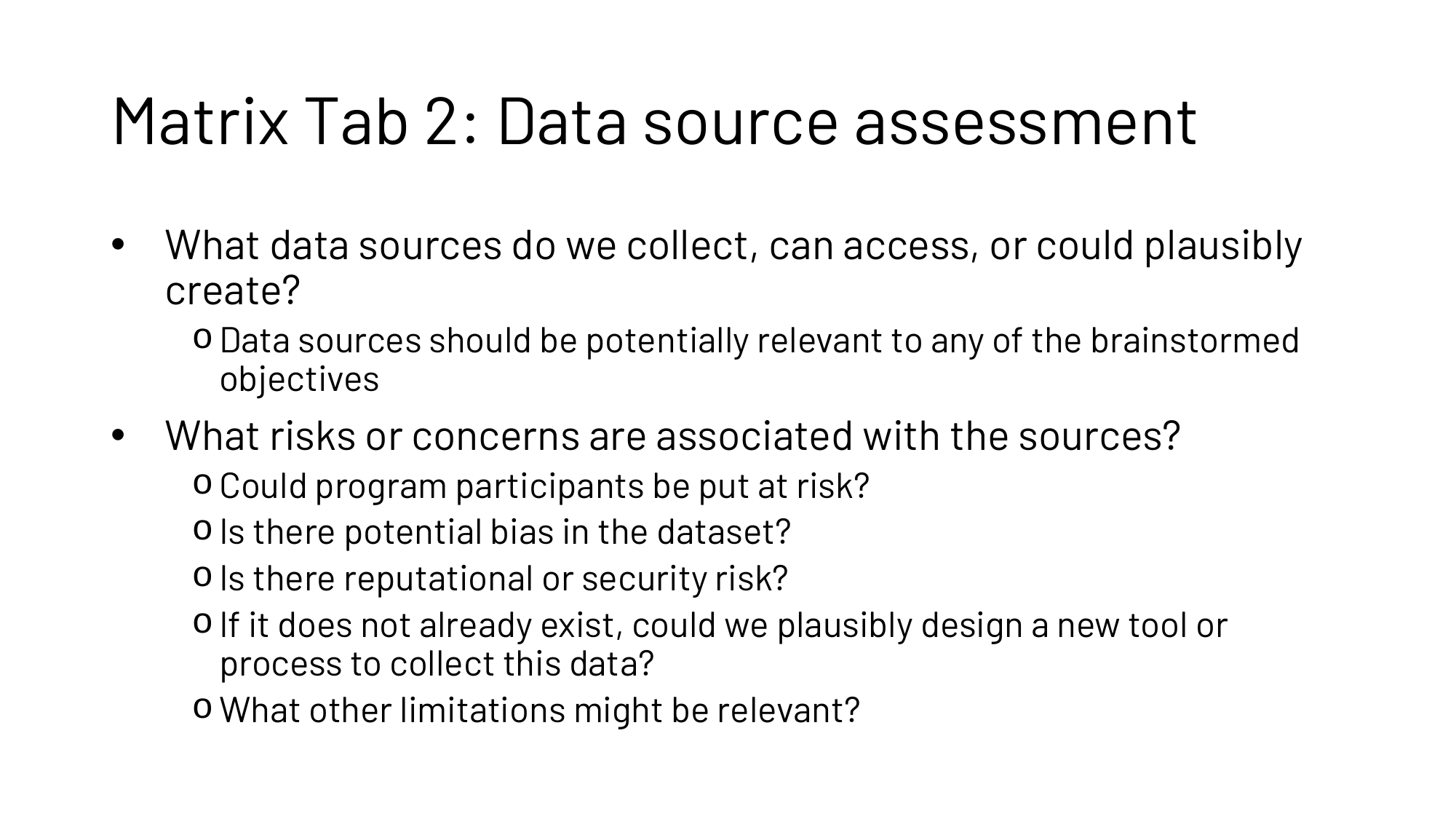

# Matrix Tab 2: Data source assessment
What data sources do we collect, can access, or could plausibly create?
Data sources should be potentially relevant to any of the brainstormed objectives
What risks or concerns are associated with the sources?
Could program participants be put at risk?
Is there potential bias in the dataset?
Is there reputational or security risk?
If it does not already exist, could we plausibly design a new tool or process to collect this data?
What other limitations might be relevant?